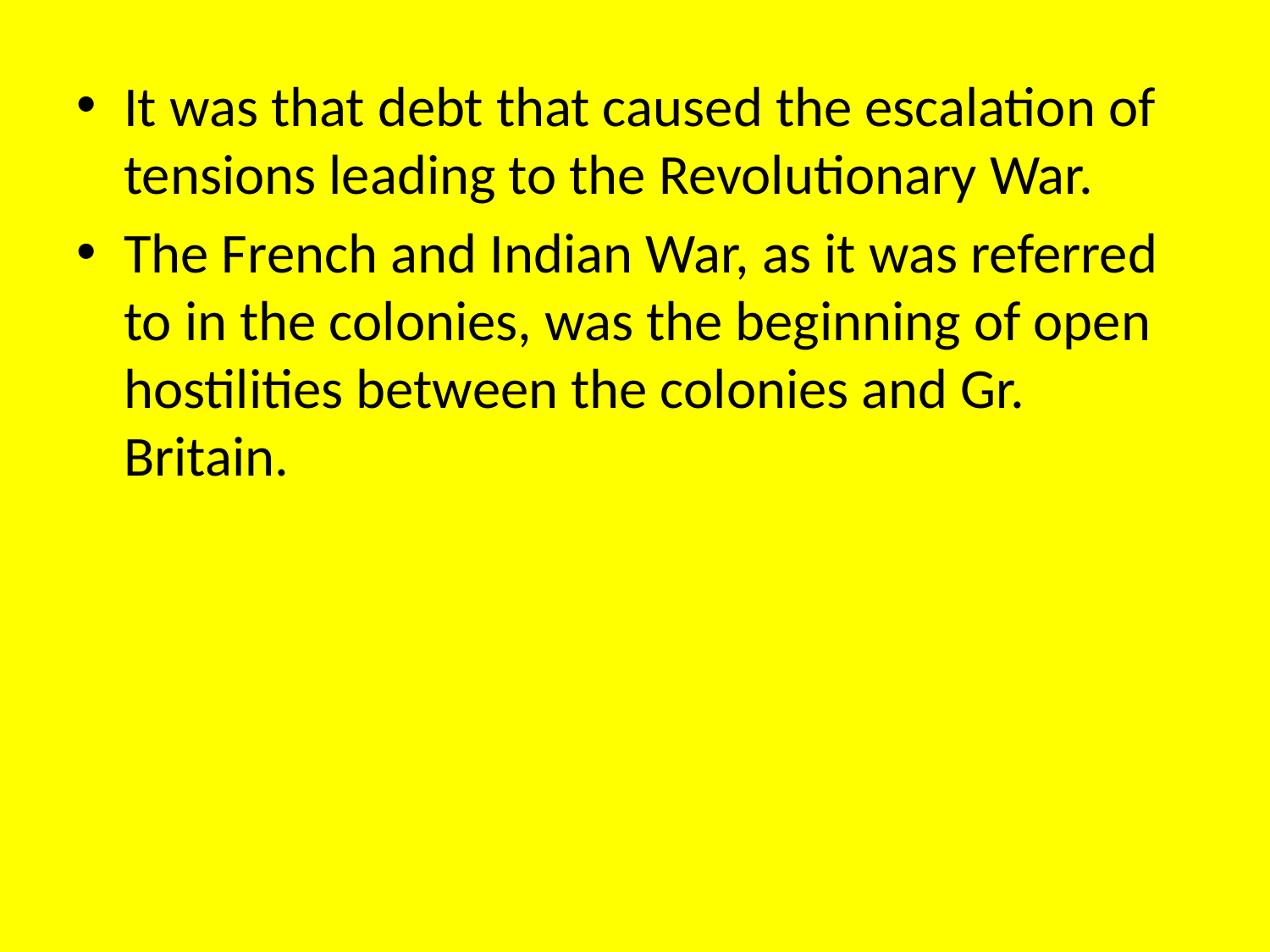

It was that debt that caused the escalation of tensions leading to the Revolutionary War.
The French and Indian War, as it was referred to in the colonies, was the beginning of open hostilities between the colonies and Gr. Britain.